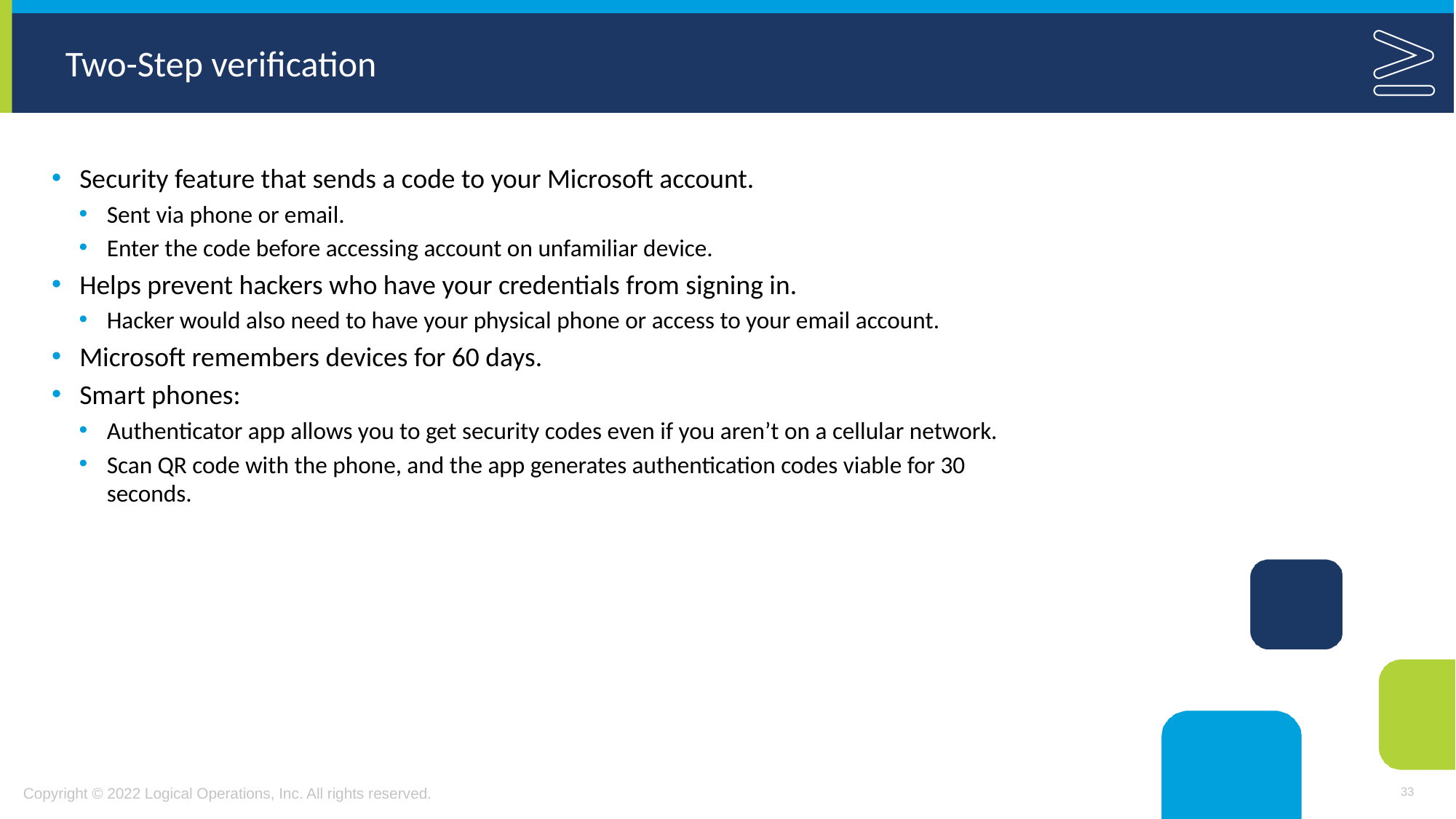

# Two-Step verification
Security feature that sends a code to your Microsoft account.
Sent via phone or email.
Enter the code before accessing account on unfamiliar device.
Helps prevent hackers who have your credentials from signing in.
Hacker would also need to have your physical phone or access to your email account.
Microsoft remembers devices for 60 days.
Smart phones:
Authenticator app allows you to get security codes even if you aren’t on a cellular network.
Scan QR code with the phone, and the app generates authentication codes viable for 30 seconds.

33